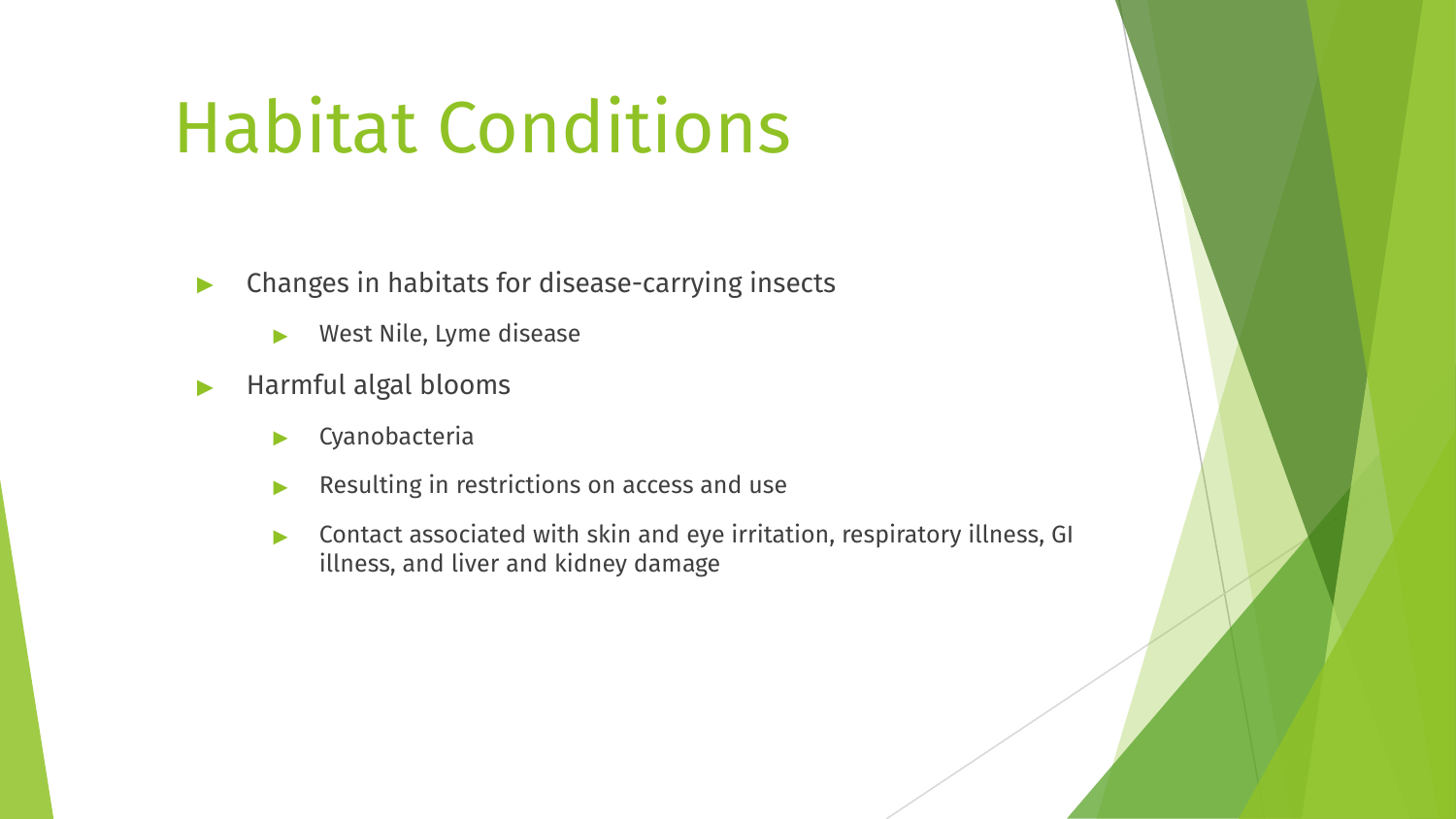

# Habitat Conditions
Changes in habitats for disease-carrying insects
West Nile, Lyme disease
Harmful algal blooms
Cyanobacteria
Resulting in restrictions on access and use
Contact associated with skin and eye irritation, respiratory illness, GI illness, and liver and kidney damage